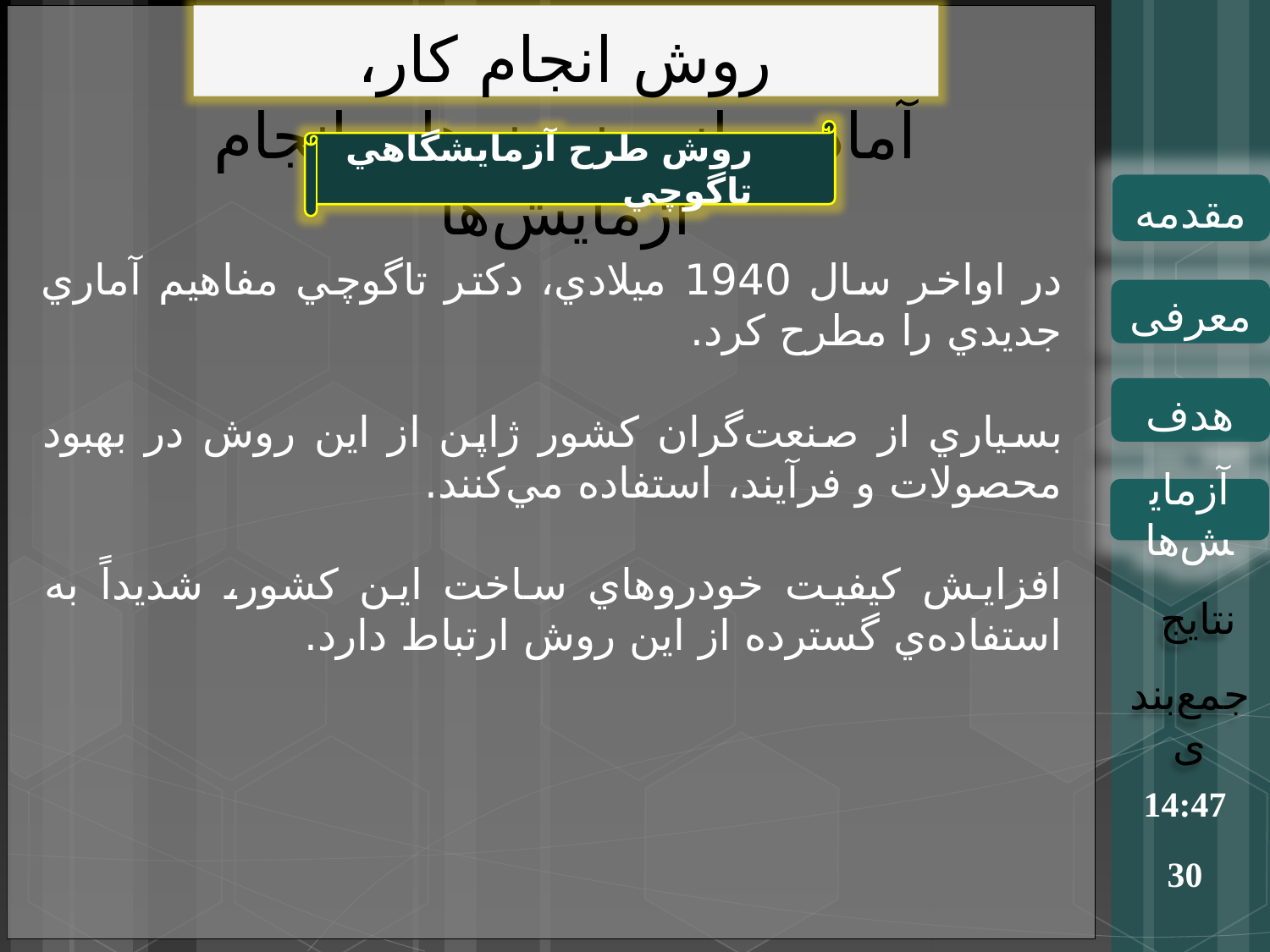

روش انجام کار، آماده‌سازی نمونه‌ها و انجام آزمایش‌ها
روش طرح آزمايشگاهي تاگوچي
مقدمه
در اواخر سال 1940 ميلادي، دکتر تاگوچي مفاهيم آماري جديدي را مطرح کرد.

بسياري از صنعت‌گران کشور ژاپن از اين روش در بهبود محصولات و فرآيند، استفاده مي‌کنند.

افزايش کيفيت خودروهاي ساخت اين کشور، شديداً به استفاده‌ي گسترده از اين روش ارتباط دارد.
معرفی
هدف
آزمایش‌ها
نتایج
جمع‌بندی